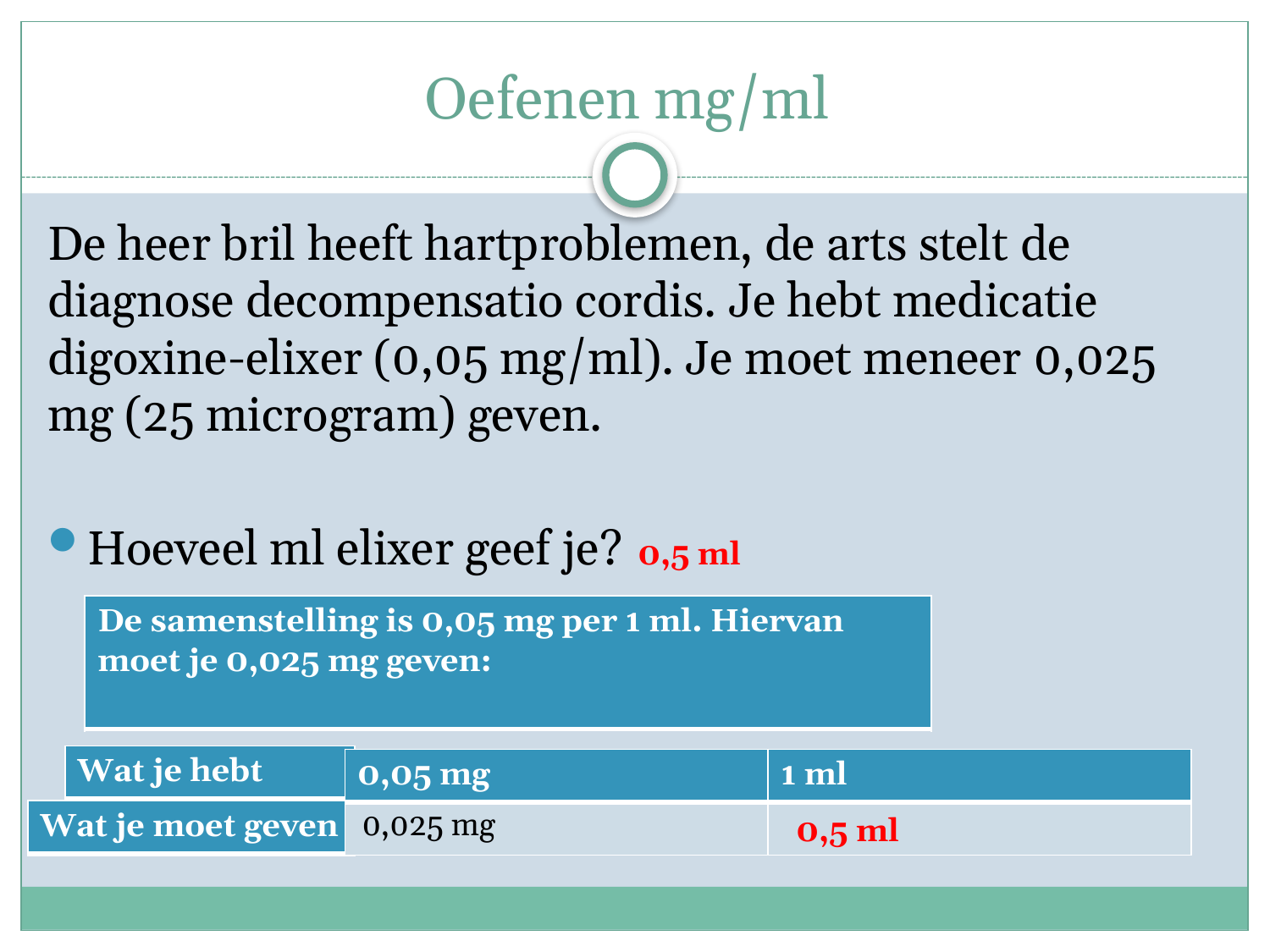

# Oefenen mg/ml
De heer bril heeft hartproblemen, de arts stelt de diagnose decompensatio cordis. Je hebt medicatie digoxine-elixer (0,05 mg/ml). Je moet meneer 0,025 mg (25 microgram) geven.

Hoeveel ml elixer geef je?

0,5 ml
| De samenstelling is 0,05 mg per 1 ml. Hiervan moet je 0,025 mg geven: |
| --- |
| Wat je hebt |
| --- |
| 0,05 mg | 1 ml |
| --- | --- |
|  |  |
0,025 mg
| Wat je moet geven |
| --- |
0,5 ml